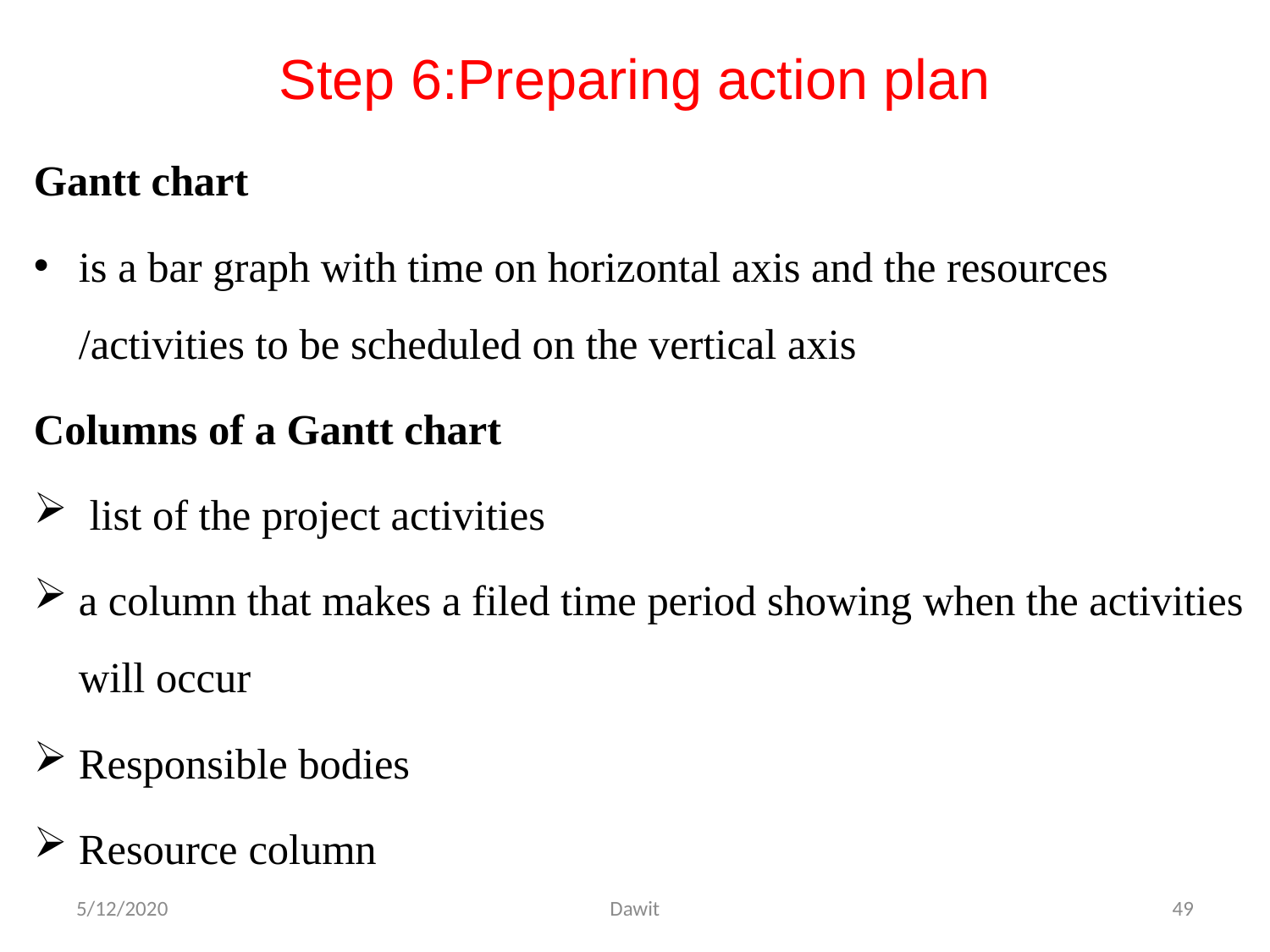

# Step 6:Preparing action plan
Gantt chart
is a bar graph with time on horizontal axis and the resources /activities to be scheduled on the vertical axis
Columns of a Gantt chart
 list of the project activities
a column that makes a filed time period showing when the activities will occur
Responsible bodies
Resource column
5/12/2020
Dawit
49